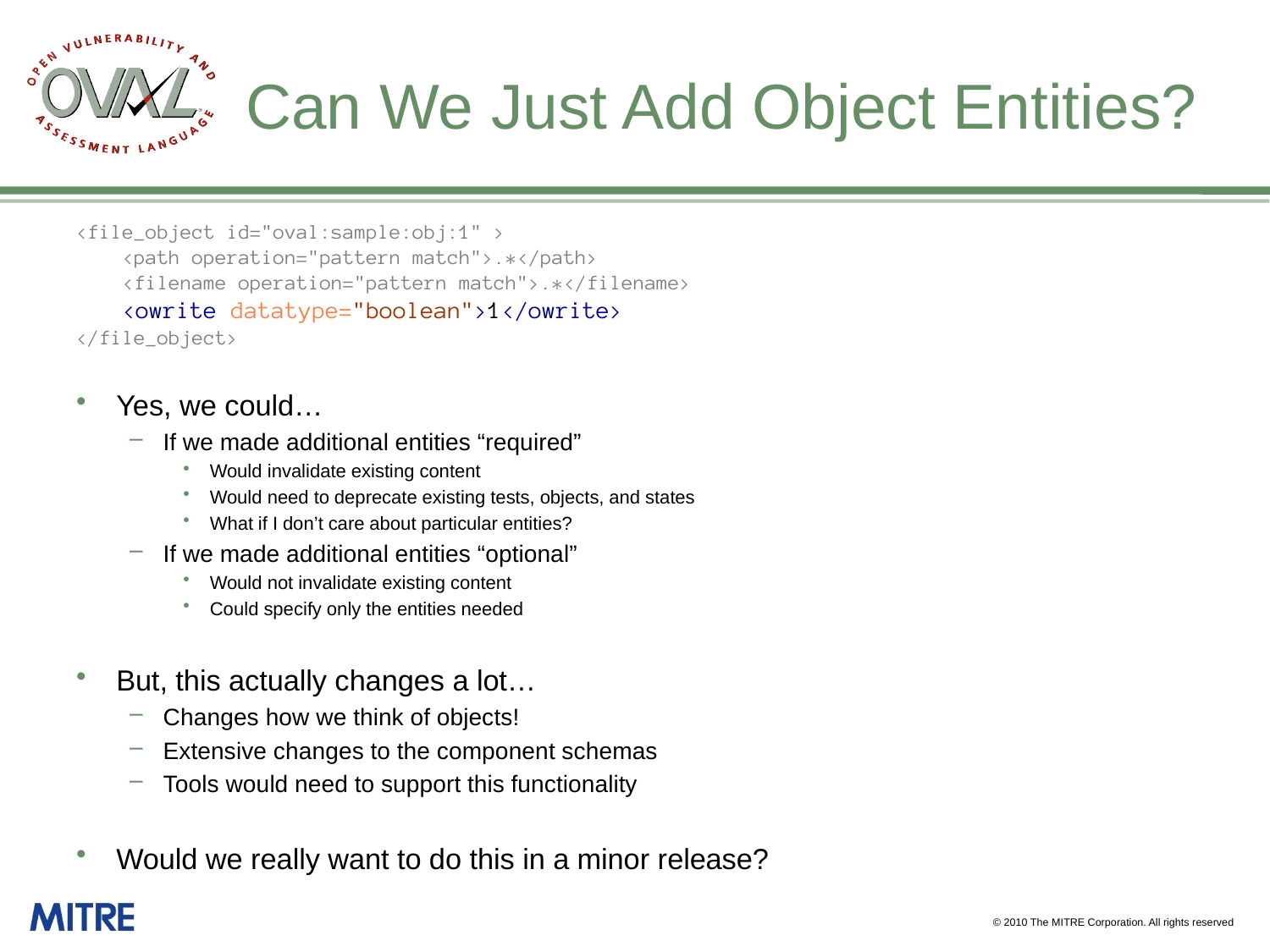

# Can We Just Add Object Entities?
<file_object id="oval:sample:obj:1" >
    <path operation="pattern match">.*</path>
    <filename operation="pattern match">.*</filename>
    <owrite datatype="boolean">1</owrite>
</file_object>

Yes, we could…
If we made additional entities “required”
Would invalidate existing content
Would need to deprecate existing tests, objects, and states
What if I don’t care about particular entities?
If we made additional entities “optional”
Would not invalidate existing content
Could specify only the entities needed

But, this actually changes a lot…
Changes how we think of objects!
Extensive changes to the component schemas
Tools would need to support this functionality

Would we really want to do this in a minor release?